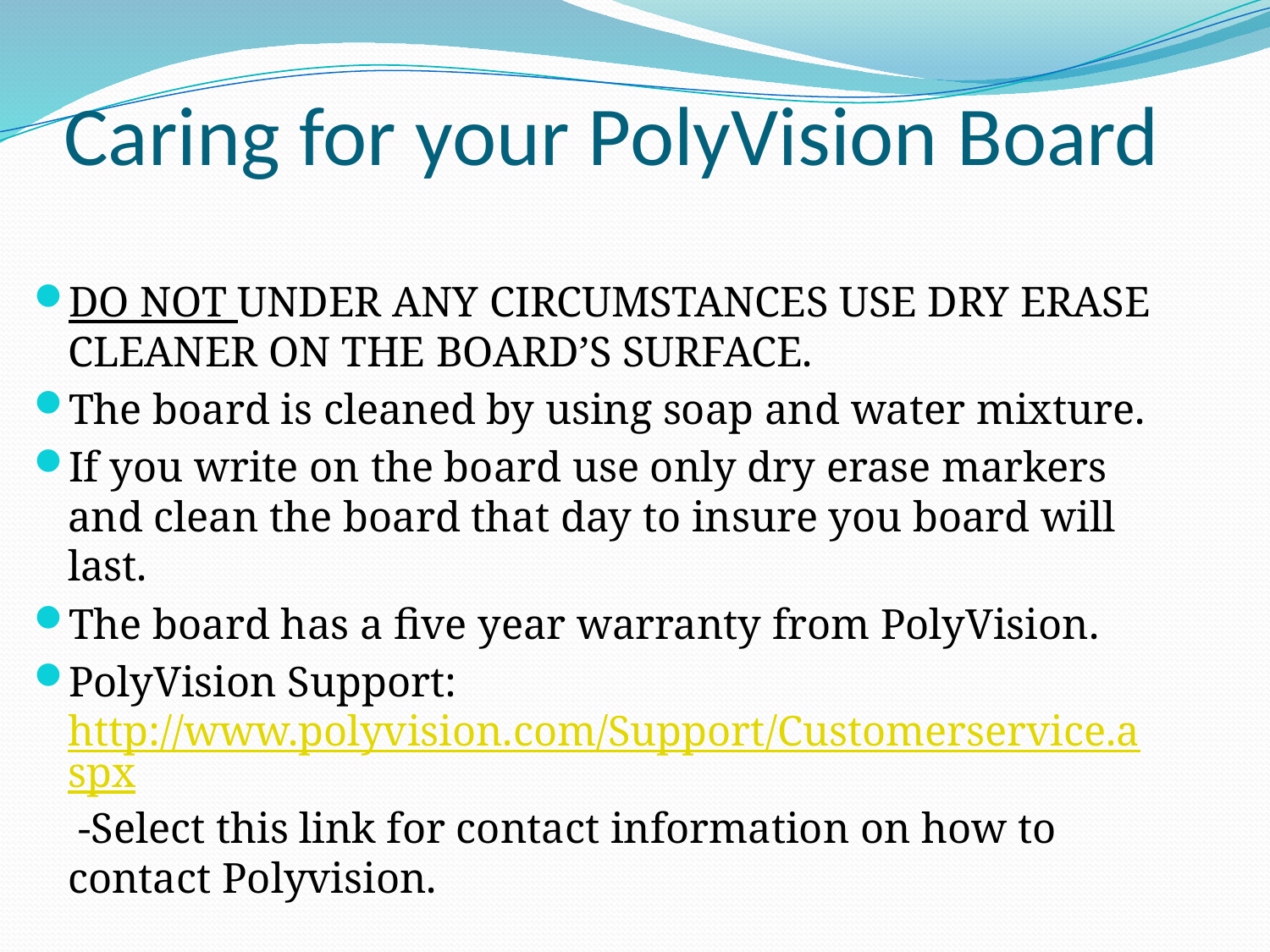

# Caring for your PolyVision Board

DO NOT UNDER ANY CIRCUMSTANCES USE DRY ERASE CLEANER ON THE BOARD’S SURFACE.
The board is cleaned by using soap and water mixture.
If you write on the board use only dry erase markers and clean the board that day to insure you board will last.
The board has a five year warranty from PolyVision.
PolyVision Support: http://www.polyvision.com/Support/Customerservice.aspx -Select this link for contact information on how to contact Polyvision.